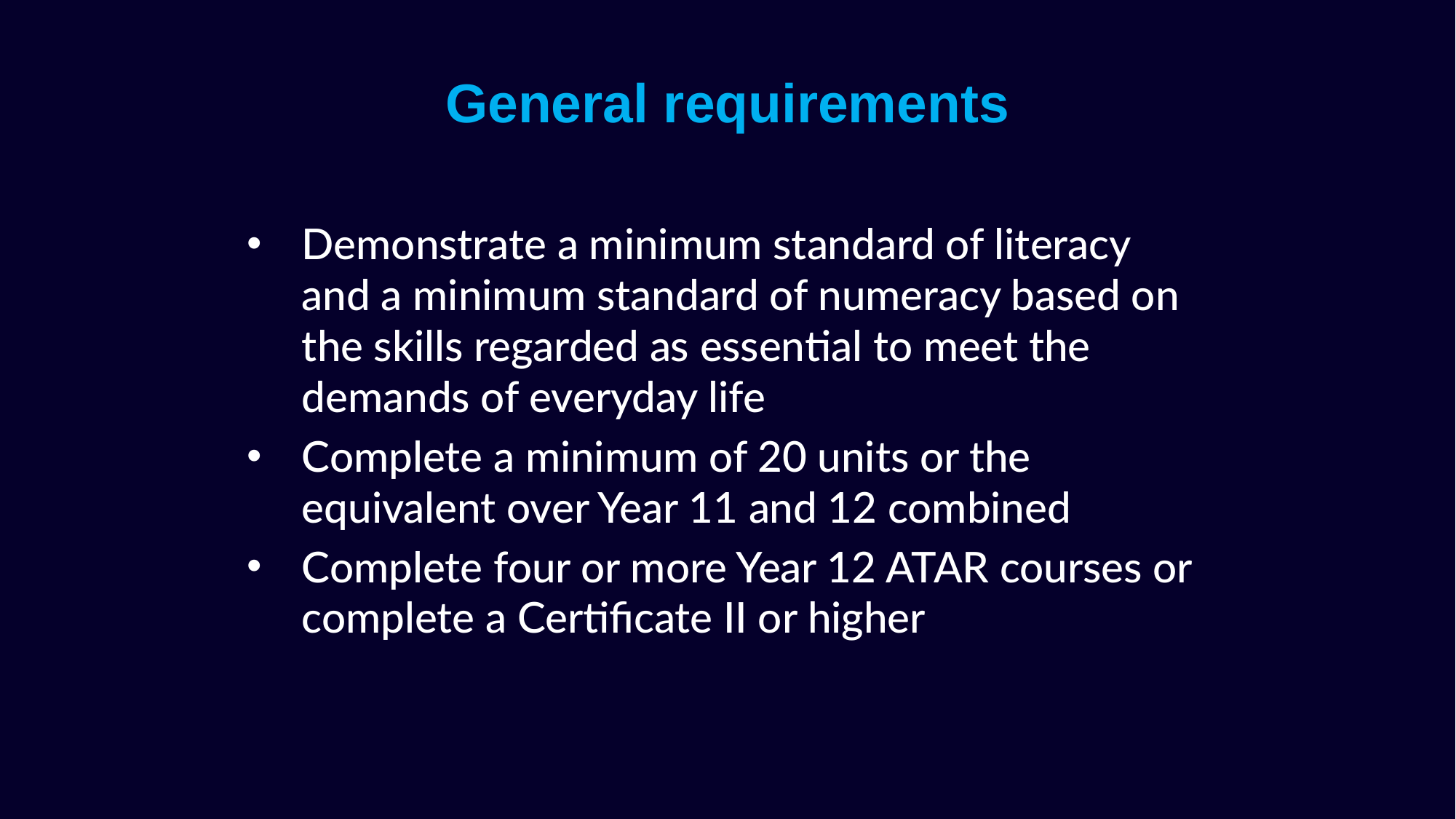

# General requirements
Demonstrate a minimum standard of literacy and a minimum standard of numeracy based on the skills regarded as essential to meet the demands of everyday life
Complete a minimum of 20 units or the equivalent over Year 11 and 12 combined
Complete four or more Year 12 ATAR courses or complete a Certificate II or higher